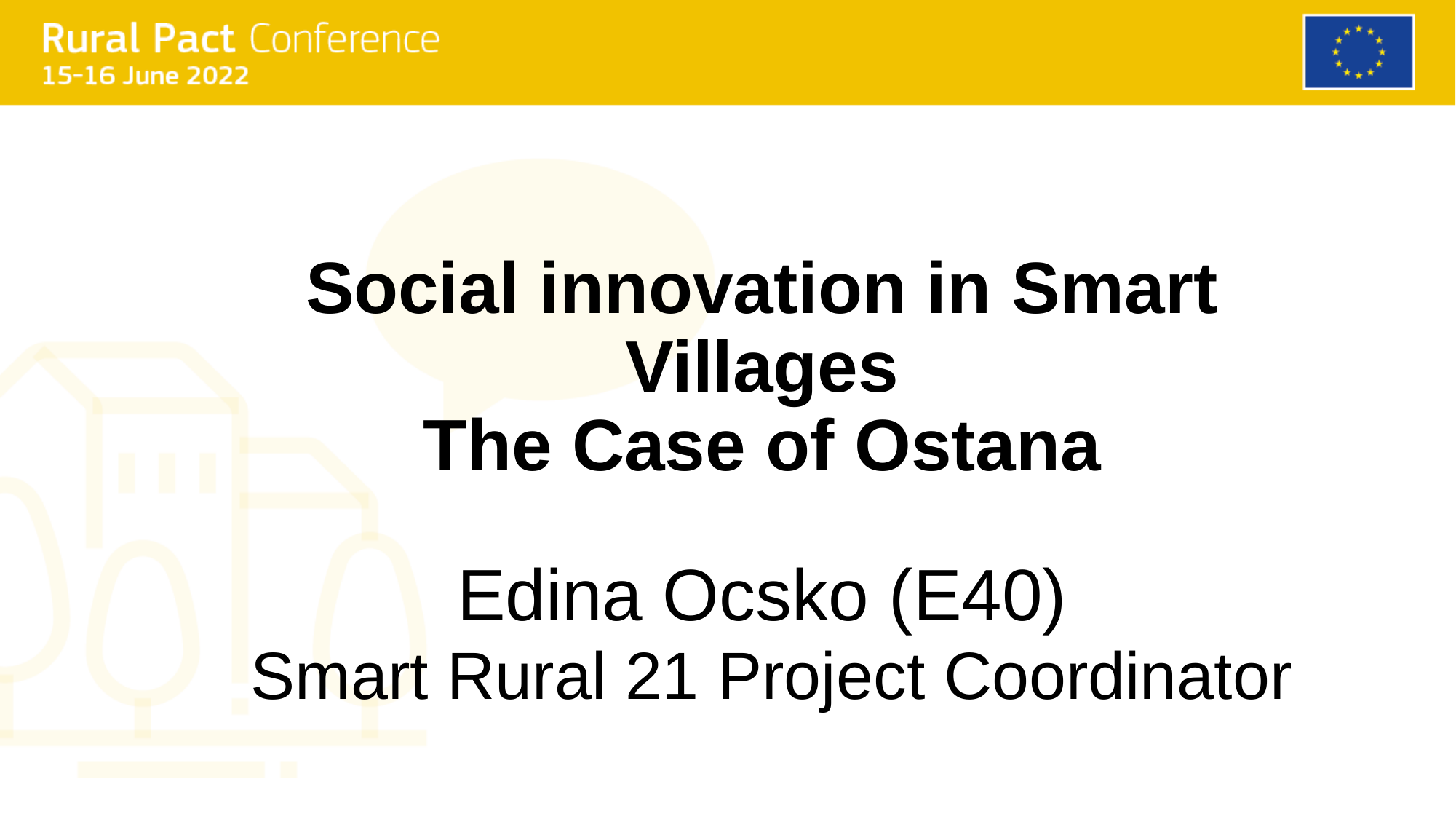

Social innovation in Smart Villages
The Case of Ostana

Edina Ocsko (E40)
 Smart Rural 21 Project Coordinator